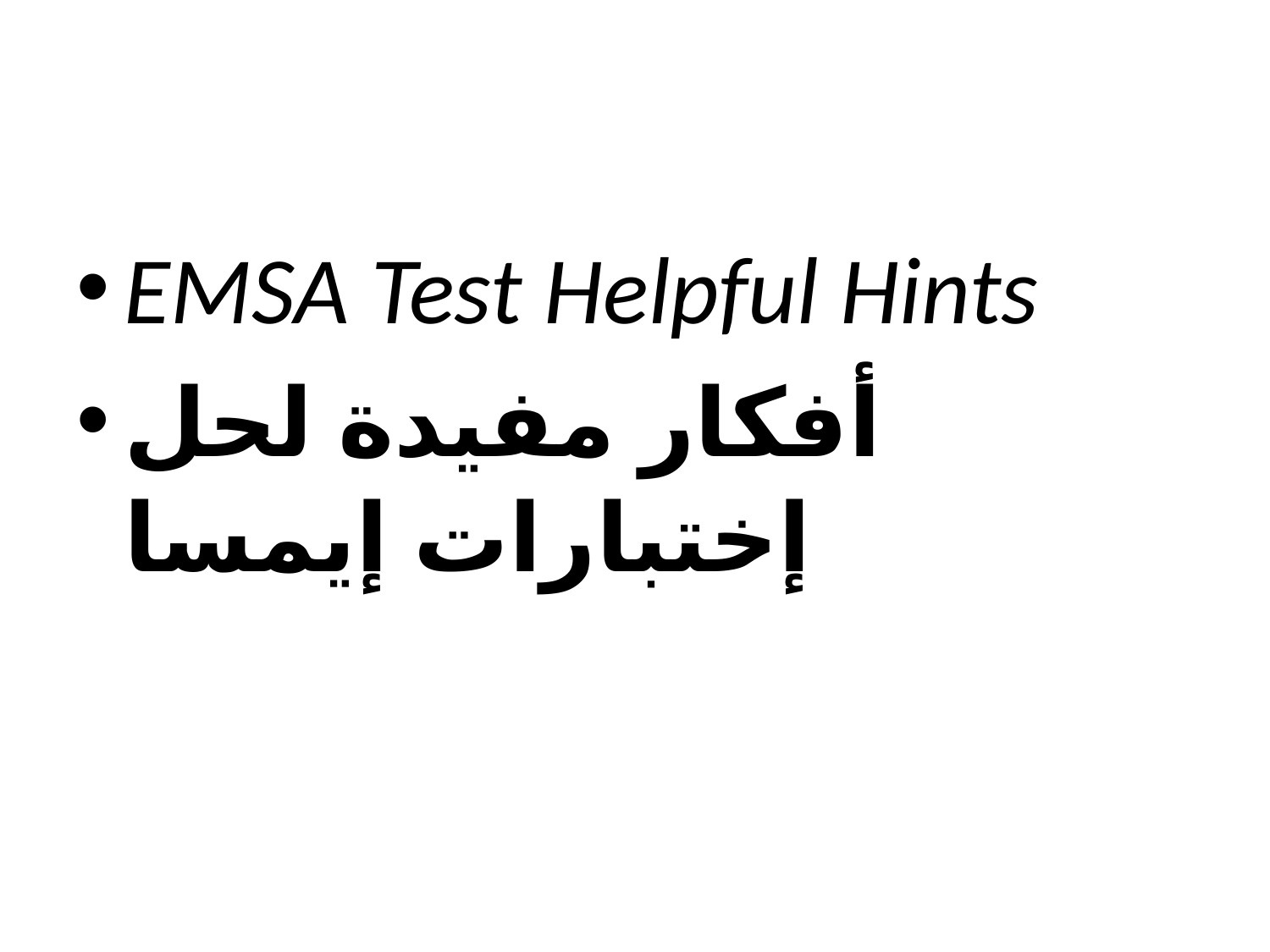

#
EMSA Test Helpful Hints
أفكار مفيدة لحل إختبارات إيمسا